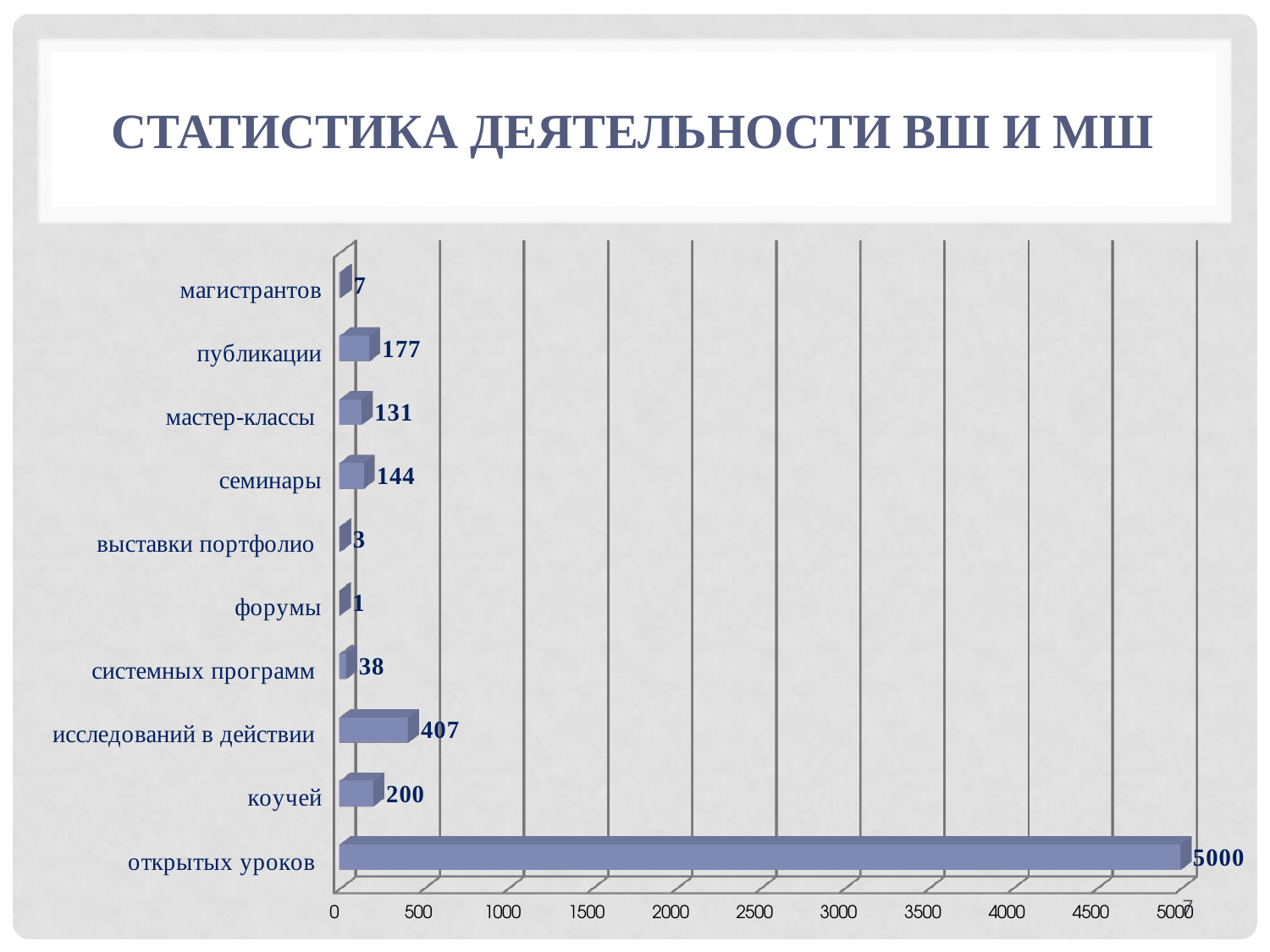

# Статистика деятельности ВШ и МШ

[unsupported chart]

7